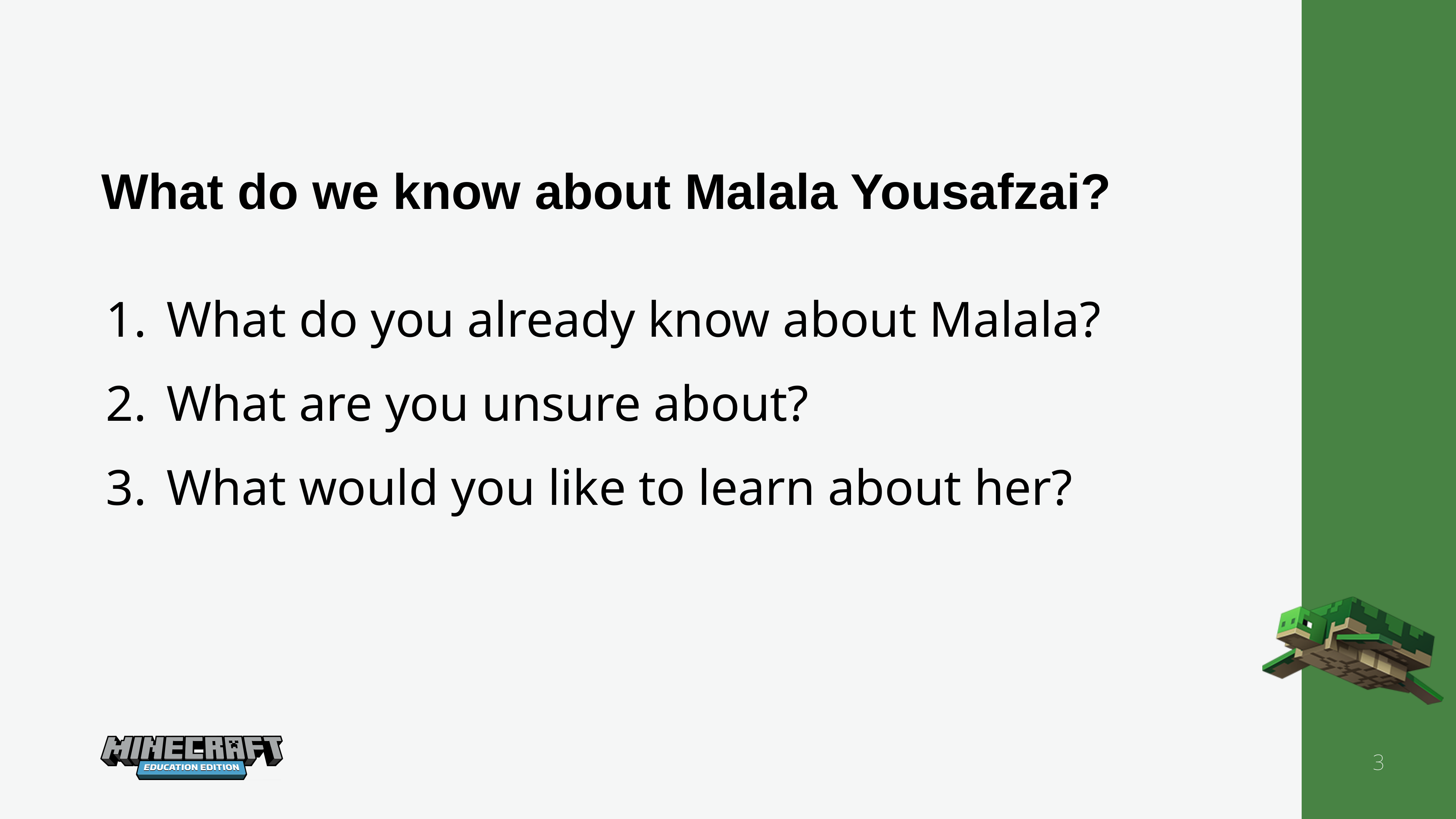

What do we know about Malala Yousafzai?
What do you already know about Malala?
What are you unsure about?
What would you like to learn about her?
3